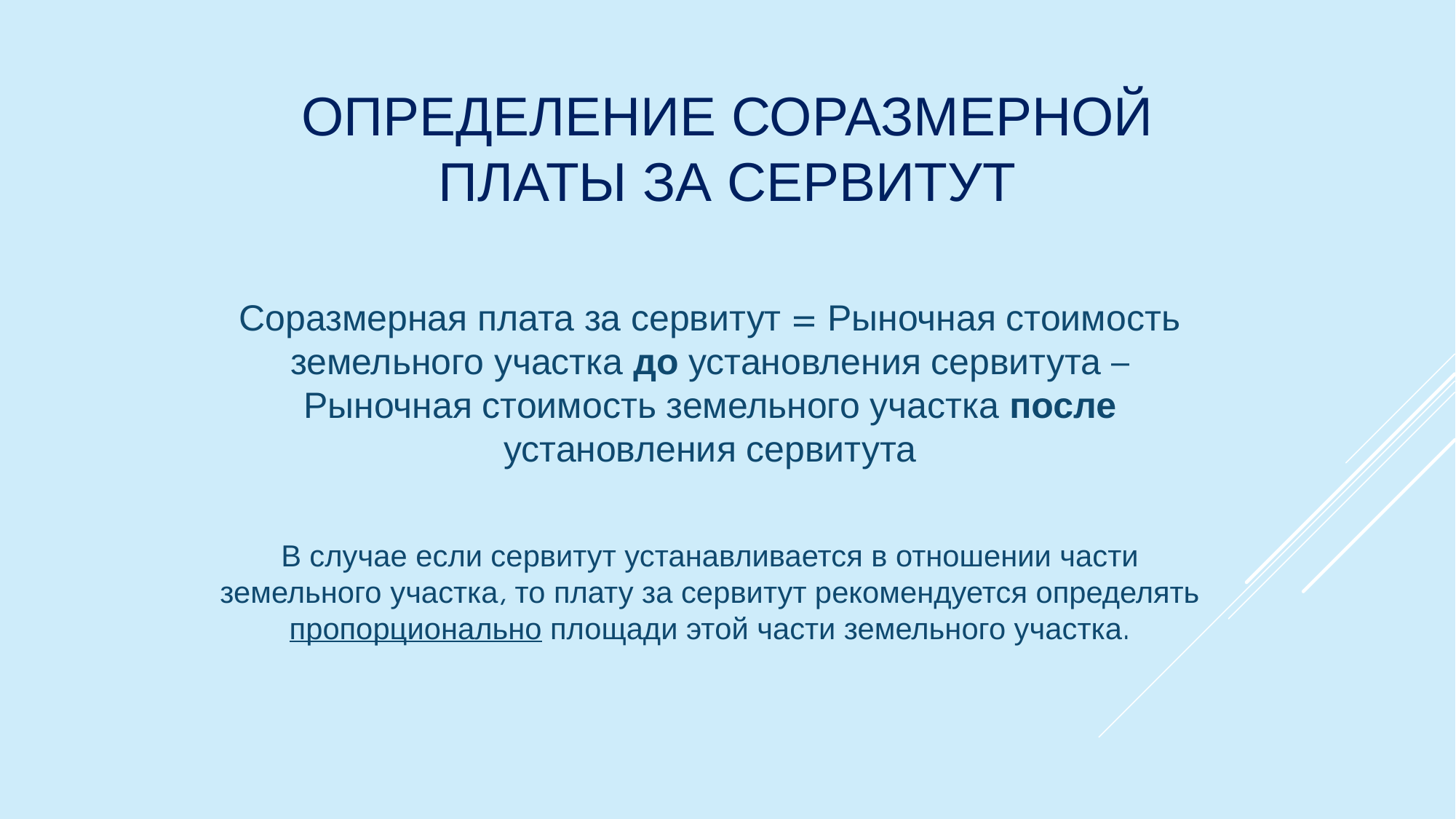

# Определение соразмерной платы за сервитут
Соразмерная плата за сервитут = Рыночная стоимость земельного участка до установления сервитута – Рыночная стоимость земельного участка после установления сервитута

В случае если сервитут устанавливается в отношении части земельного участка, то плату за сервитут рекомендуется определять пропорционально площади этой части земельного участка.